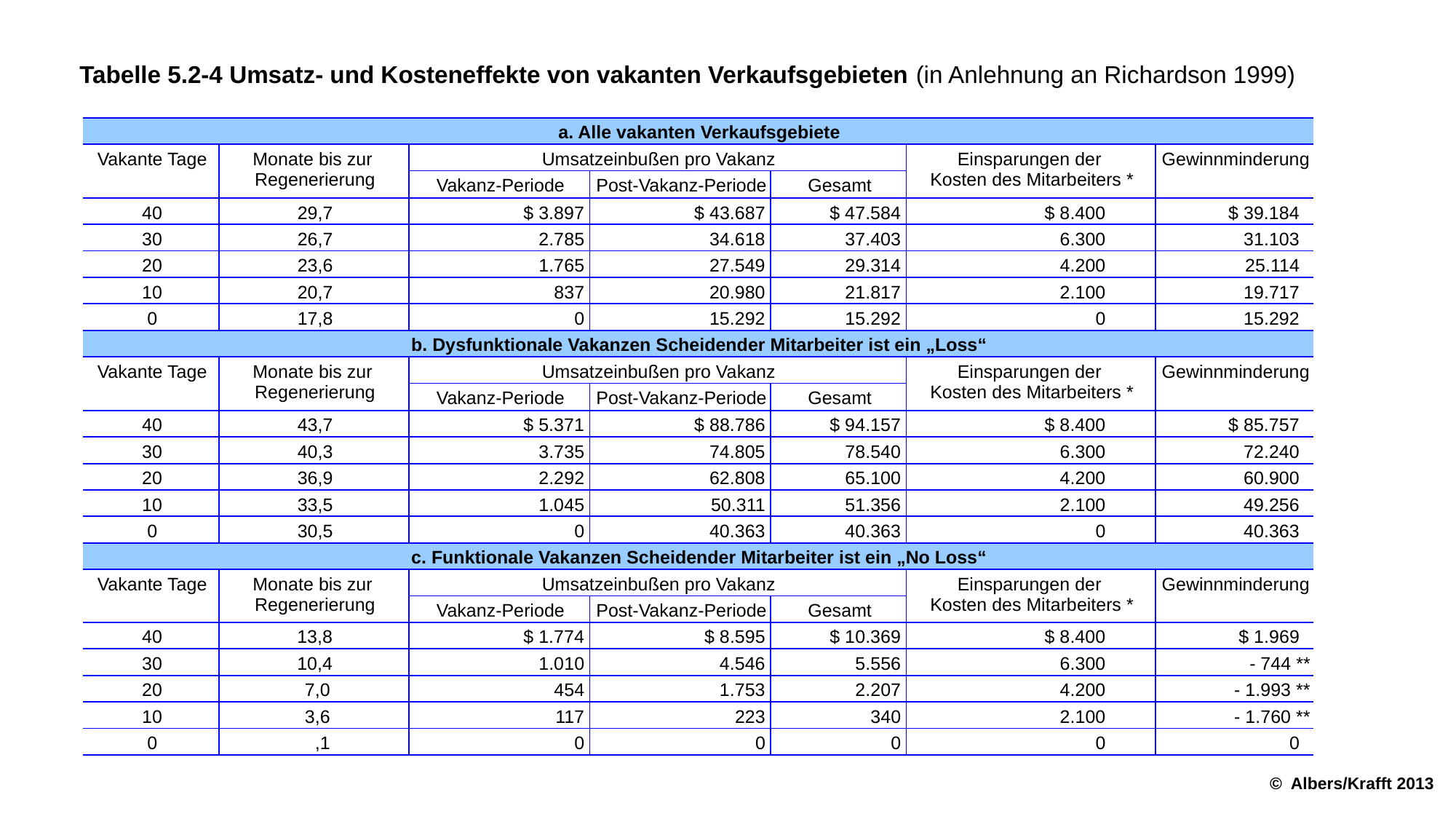

Tabelle 5.2-4 Umsatz- und Kosteneffekte von vakanten Verkaufsgebieten (in Anlehnung an Richardson 1999)
| a. Alle vakanten Verkaufsgebiete |  |  |  |  |  |  |
| --- | --- | --- | --- | --- | --- | --- |
| Vakante Tage | Monate bis zur Regenerierung | Umsatzeinbußen pro Vakanz |  |  | Einsparungen der Kosten des Mitarbeiters \* | Gewinnminderung |
|  |  | Vakanz-Periode | Post-Vakanz-Periode | Gesamt |  |  |
| 40 | 29,7 | $ 3.897 | $ 43.687 | $ 47.584 | $ 8.400 | $ 39.184 |
| 30 | 26,7 | 2.785 | 34.618 | 37.403 | 6.300 | 31.103 |
| 20 | 23,6 | 1.765 | 27.549 | 29.314 | 4.200 | 25.114 |
| 10 | 20,7 | 837 | 20.980 | 21.817 | 2.100 | 19.717 |
| 0 | 17,8 | 0 | 15.292 | 15.292 | 0 | 15.292 |
| b. Dysfunktionale Vakanzen Scheidender Mitarbeiter ist ein „Loss“ |  |  |  |  |  |  |
| Vakante Tage | Monate bis zur Regenerierung | Umsatzeinbußen pro Vakanz |  |  | Einsparungen der Kosten des Mitarbeiters \* | Gewinnminderung |
|  |  | Vakanz-Periode | Post-Vakanz-Periode | Gesamt |  |  |
| 40 | 43,7 | $ 5.371 | $ 88.786 | $ 94.157 | $ 8.400 | $ 85.757 |
| 30 | 40,3 | 3.735 | 74.805 | 78.540 | 6.300 | 72.240 |
| 20 | 36,9 | 2.292 | 62.808 | 65.100 | 4.200 | 60.900 |
| 10 | 33,5 | 1.045 | 50.311 | 51.356 | 2.100 | 49.256 |
| 0 | 30,5 | 0 | 40.363 | 40.363 | 0 | 40.363 |
| c. Funktionale Vakanzen Scheidender Mitarbeiter ist ein „No Loss“ |  |  |  |  |  |  |
| Vakante Tage | Monate bis zur Regenerierung | Umsatzeinbußen pro Vakanz |  |  | Einsparungen der Kosten des Mitarbeiters \* | Gewinnminderung |
|  |  | Vakanz-Periode | Post-Vakanz-Periode | Gesamt |  |  |
| 40 | 13,8 | $ 1.774 | $ 8.595 | $ 10.369 | $ 8.400 | $ 1.969 |
| 30 | 10,4 | 1.010 | 4.546 | 5.556 | 6.300 | - 744 \*\* |
| 20 | 7,0 | 454 | 1.753 | 2.207 | 4.200 | - 1.993 \*\* |
| 10 | 3,6 | 117 | 223 | 340 | 2.100 | - 1.760 \*\* |
| 0 | ,1 | 0 | 0 | 0 | 0 | 0 |
©  Albers/Krafft 2013